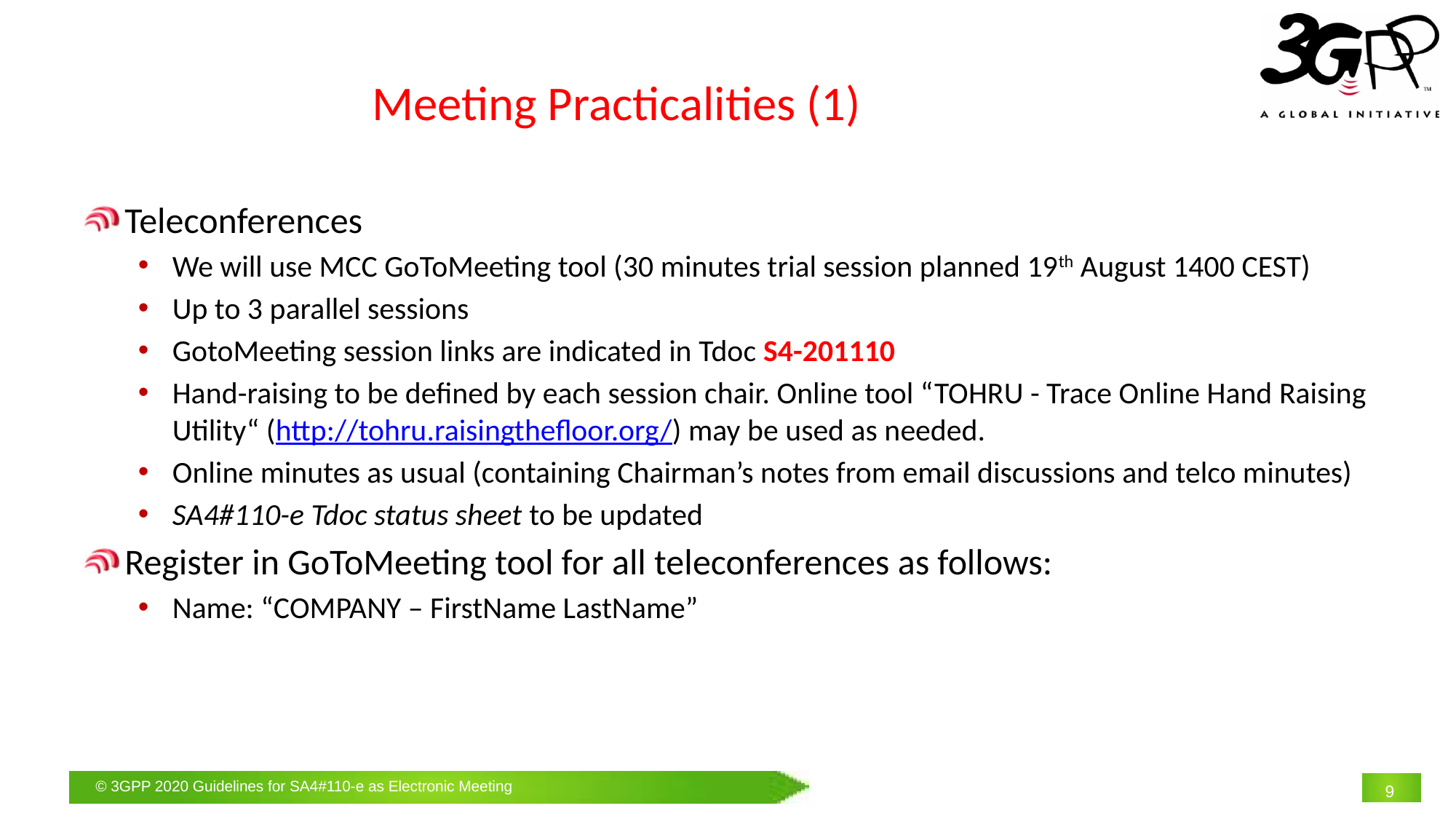

# Meeting Practicalities (1)
Teleconferences
We will use MCC GoToMeeting tool (30 minutes trial session planned 19th August 1400 CEST)
Up to 3 parallel sessions
GotoMeeting session links are indicated in Tdoc S4-201110
Hand-raising to be defined by each session chair. Online tool “TOHRU - Trace Online Hand Raising Utility“ (http://tohru.raisingthefloor.org/) may be used as needed.
Online minutes as usual (containing Chairman’s notes from email discussions and telco minutes)
SA4#110-e Tdoc status sheet to be updated
Register in GoToMeeting tool for all teleconferences as follows:
Name: “COMPANY – FirstName LastName”

9